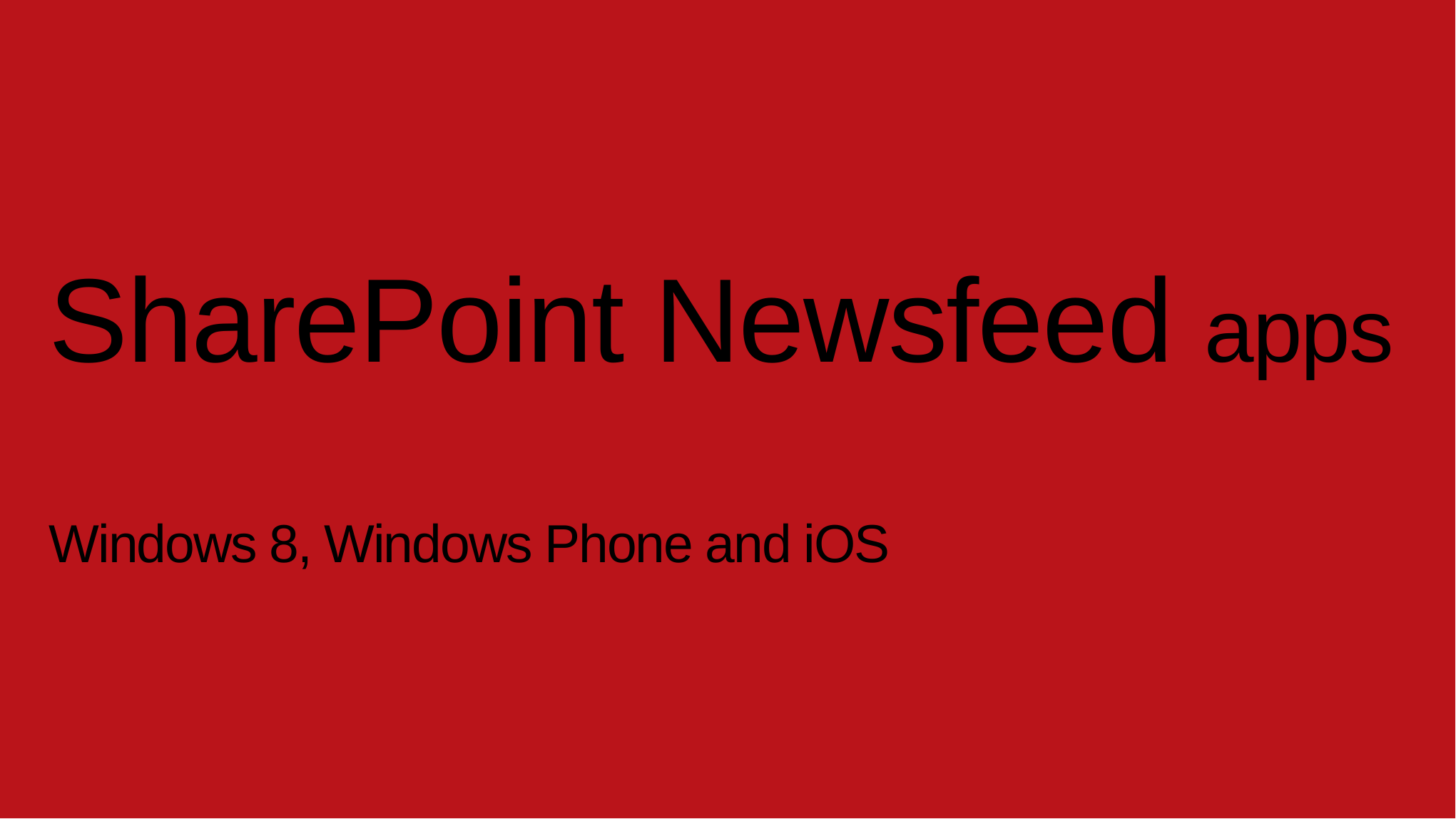

# SharePoint Newsfeed apps Windows 8, Windows Phone and iOS